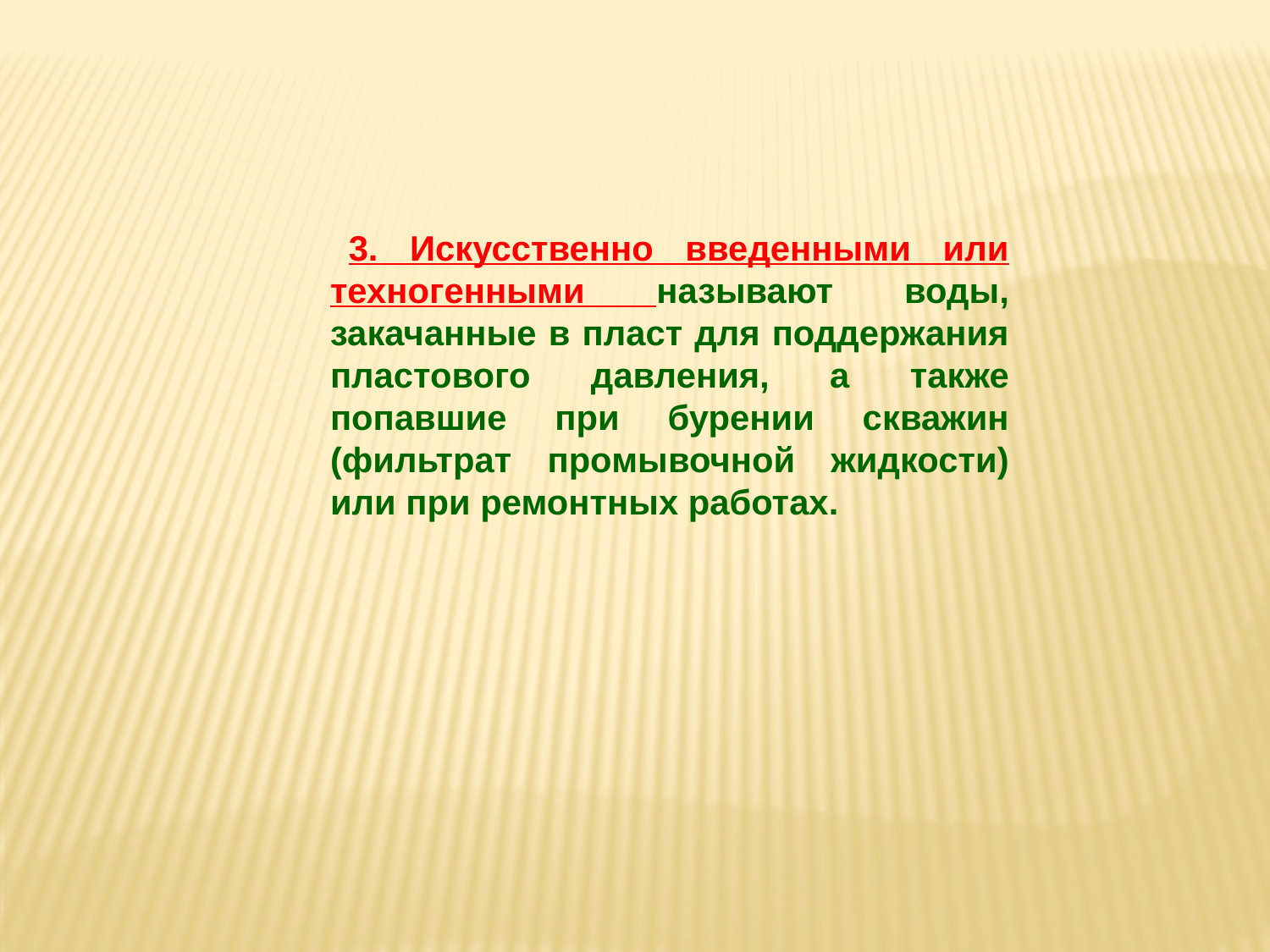

3. Искусственно введенными или техногенными называют воды, закачанные в пласт для поддержания пластового давления, а также попавшие при бурении скважин (фильтрат промывочной жидкости) или при ремонтных работах.